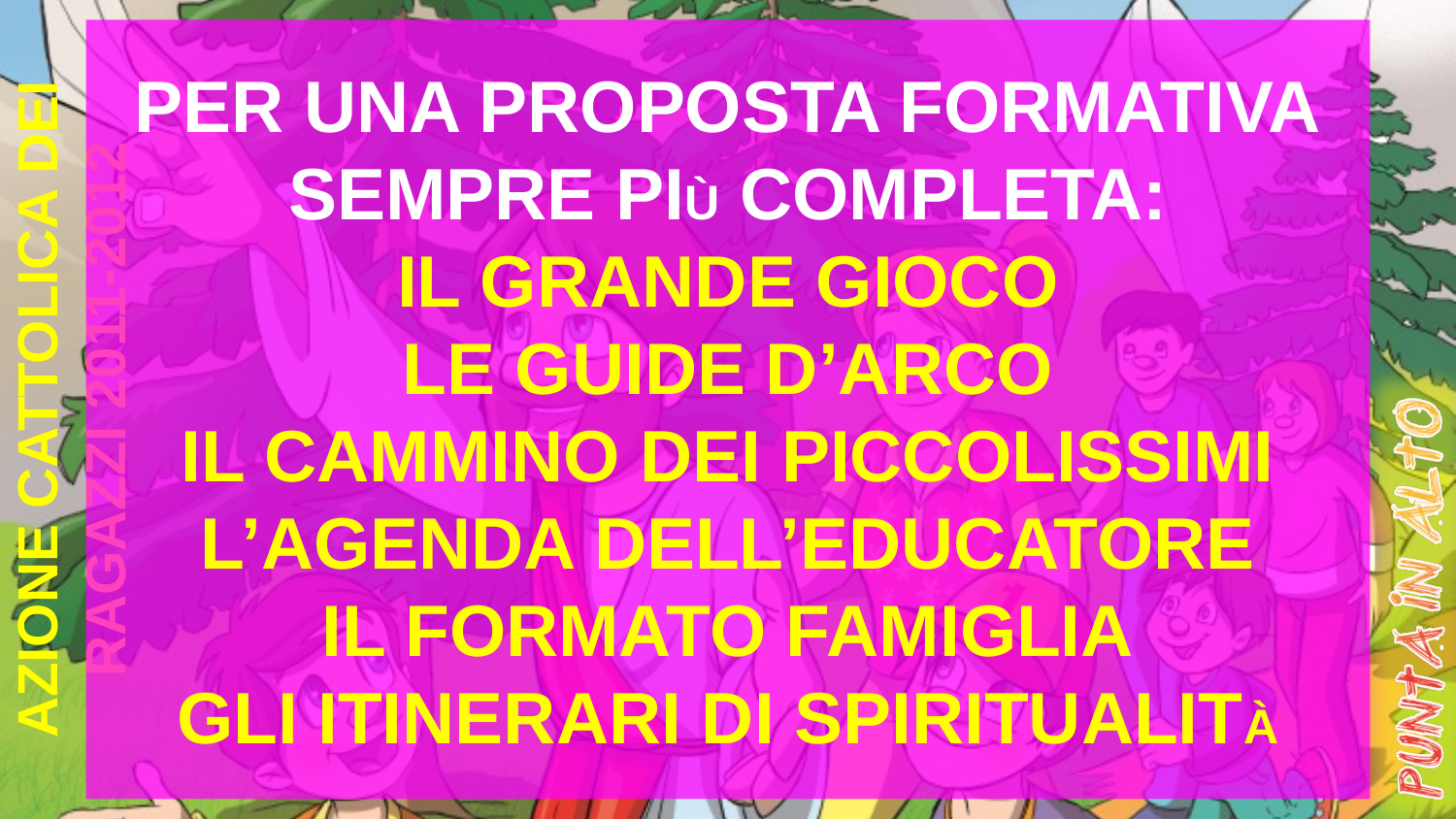

# PER UNA PROPOSTA FORMATIVA SEMPRE PIù COMPLETA: IL GRANDE GIOCO LE GUIDE D’ARCO IL CAMMINO DEI PICCOLISSIMI L’AGENDA DELL’EDUCATORE IL FORMATO FAMIGLIA GLI ITINERARI DI SPIRITUALITà